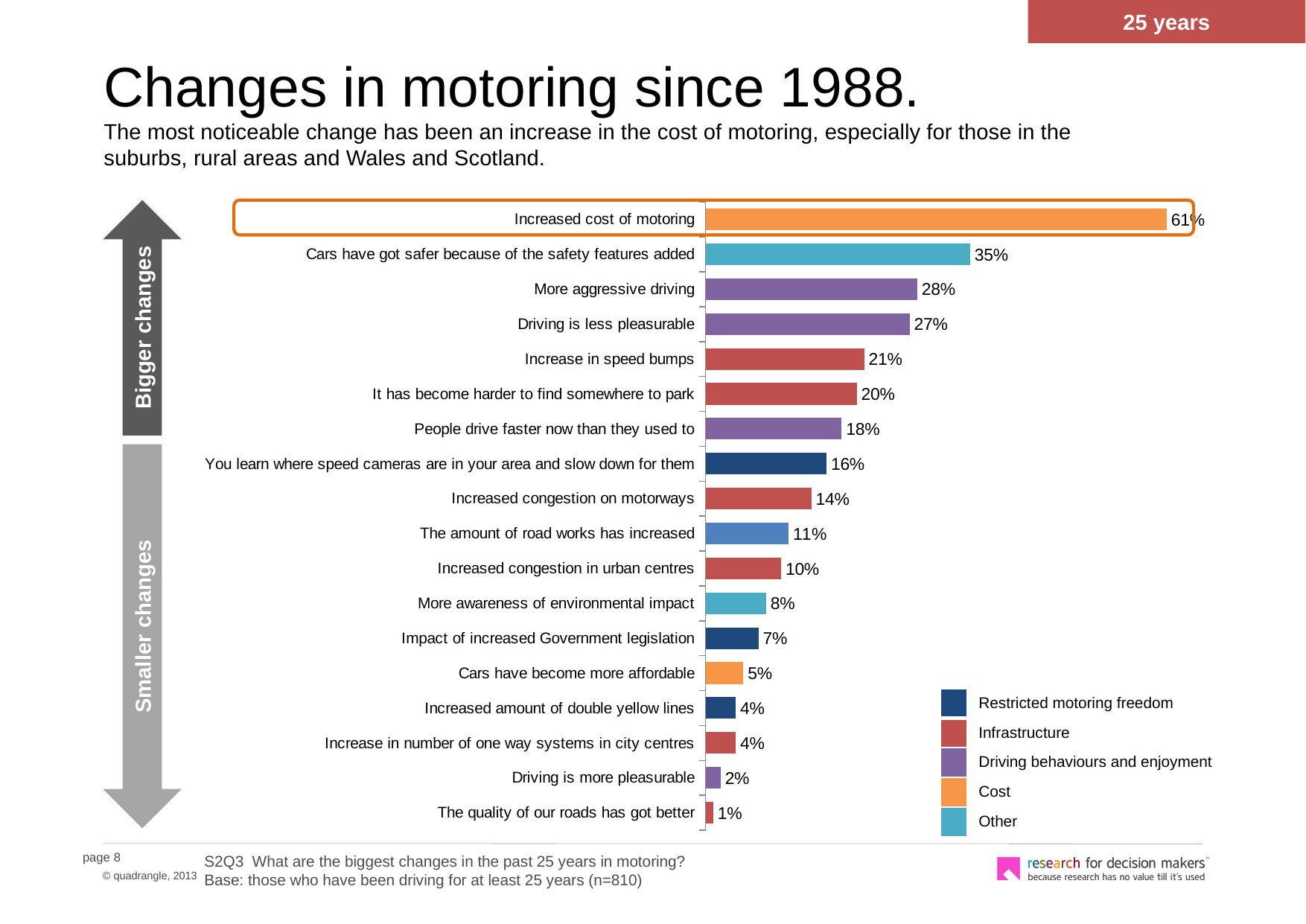

25 years
# Changes in motoring since 1988. The most noticeable change has been an increase in the cost of motoring, especially for those in the suburbs, rural areas and Wales and Scotland.

### Chart

| Category |  |
|---|---|
| The quality of our roads has got better | 0.010000000000000005 |
| Driving is more pleasurable | 0.02000000000000001 |
| Increase in number of one way systems in city centres | 0.04000000000000002 |
| Increased amount of double yellow lines | 0.04000000000000002 |
| Cars have become more affordable | 0.05 |
| Impact of increased Government legislation | 0.07000000000000002 |
| More awareness of environmental impact | 0.08000000000000004 |
| Increased congestion in urban centres | 0.1 |
| The amount of road works has increased | 0.11 |
| Increased congestion on motorways | 0.14 |
| You learn where speed cameras are in your area and slow down for them | 0.16 |
| People drive faster now than they used to | 0.18000000000000024 |
| It has become harder to find somewhere to park | 0.2 |
| Increase in speed bumps | 0.21000000000000021 |
| Driving is less pleasurable | 0.27 |
| More aggressive driving | 0.2800000000000001 |
| Cars have got safer because of the safety features added | 0.3500000000000003 |
| Increased cost of motoring | 0.6100000000000007 |
Bigger changes
Smaller changes
|  | Restricted motoring freedom |
| --- | --- |
|  | Infrastructure |
|  | Driving behaviours and enjoyment |
|  | Cost |
|  | Other |
S2Q3  What are the biggest changes in the past 25 years in motoring?
Base: those who have been driving for at least 25 years (n=810)